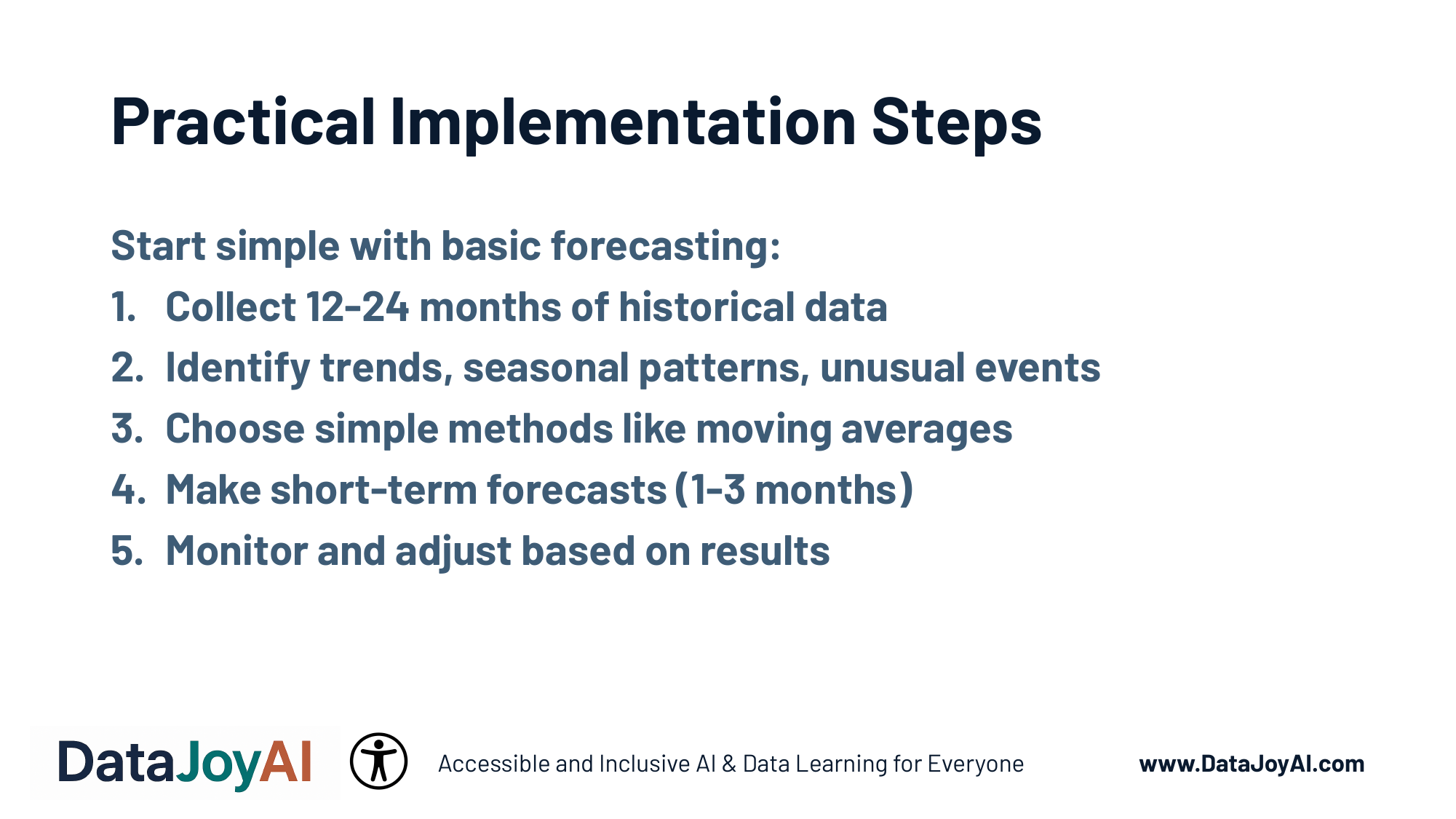

# Practical Implementation Steps
Start simple with basic forecasting:
Collect 12-24 months of historical data
Identify trends, seasonal patterns, unusual events
Choose simple methods like moving averages
Make short-term forecasts (1-3 months)
Monitor and adjust based on results